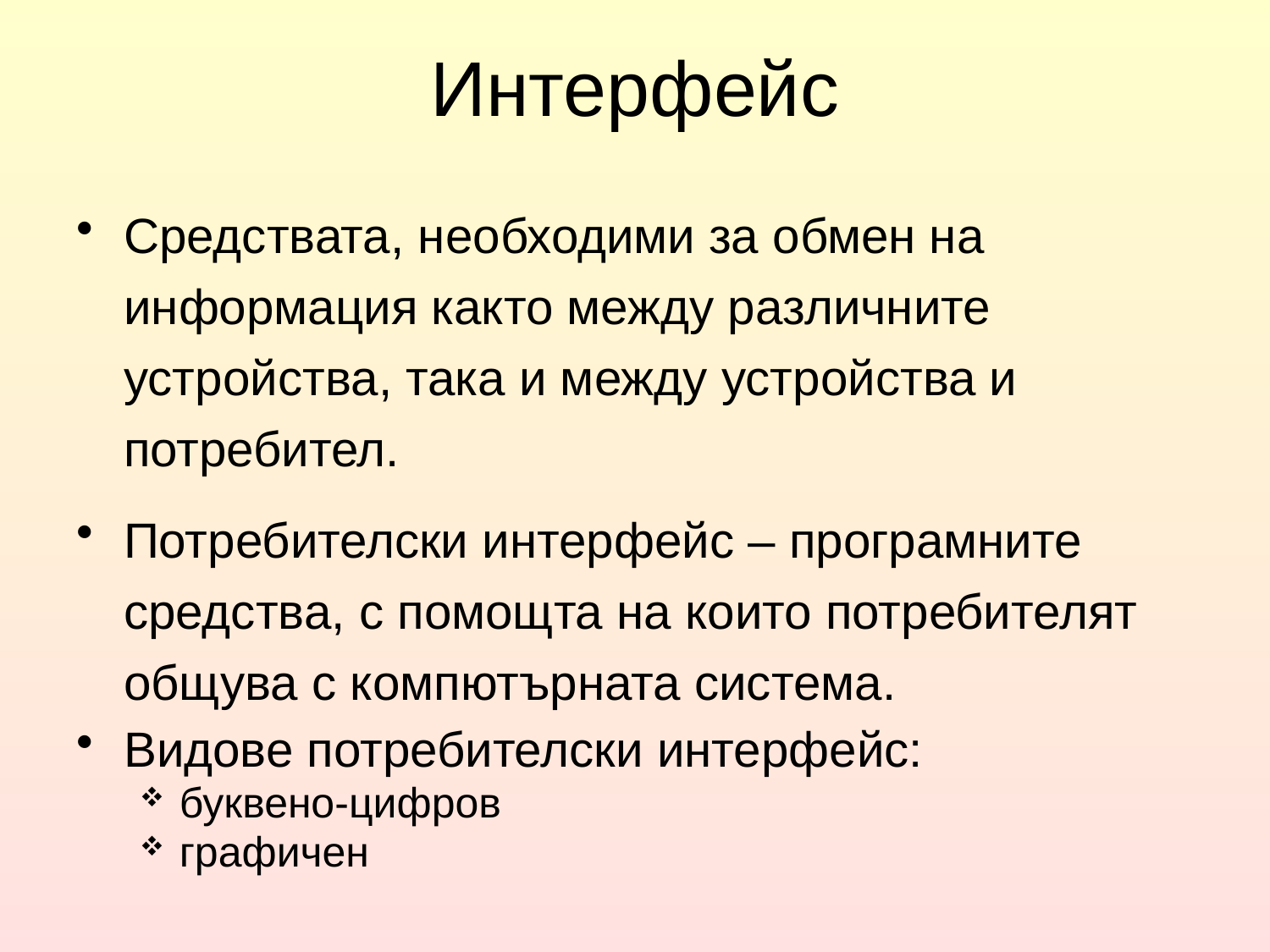

Интерфейс
Средствата, необходими за обмен на информация както между различните устройства, така и между устройства и потребител.
Потребителски интерфейс – програмните средства, с помощта на които потребителят общува с компютърната система.
Видове потребителски интерфейс:
буквено-цифров
графичен